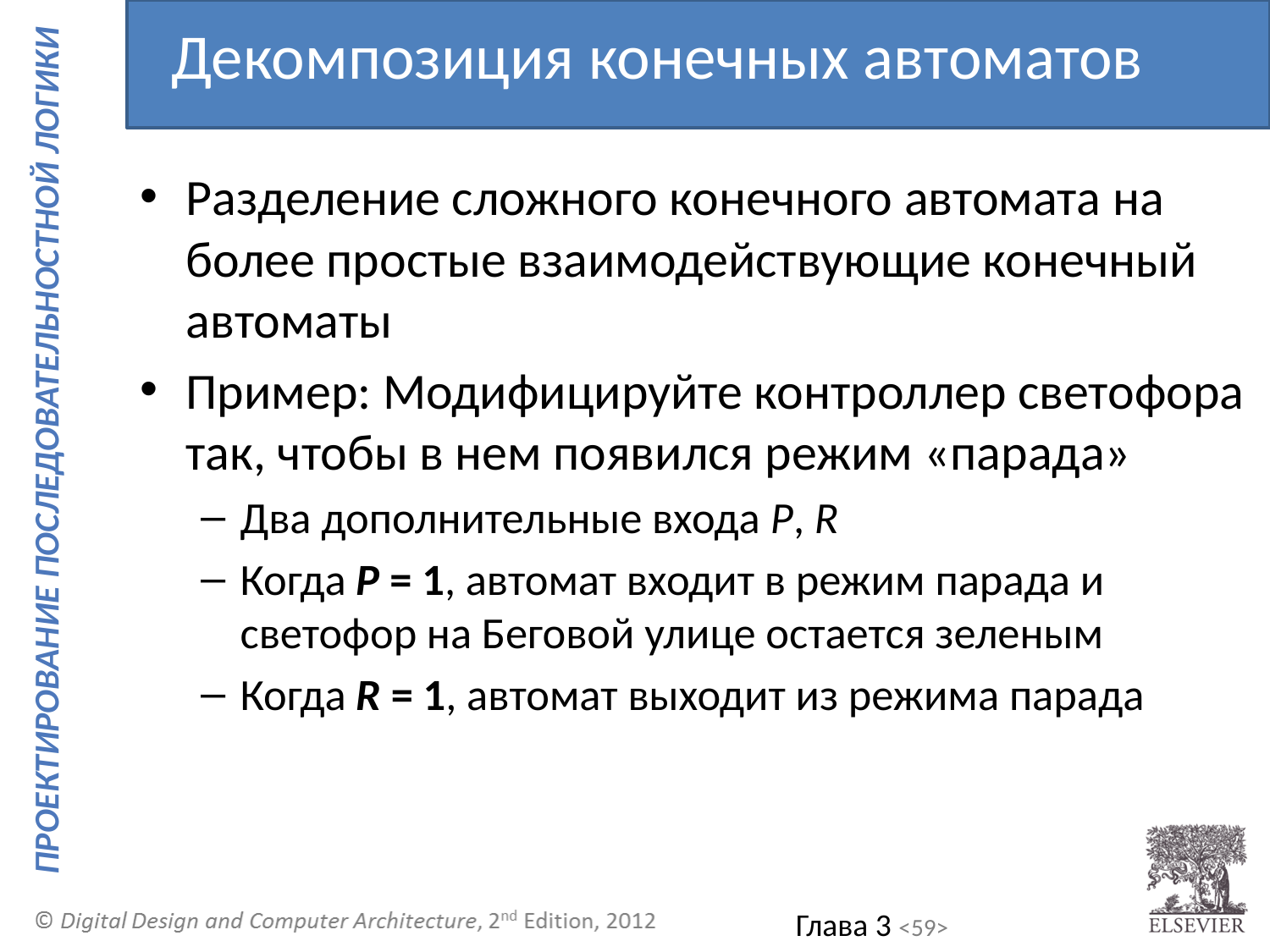

Декомпозиция конечных автоматов
Разделение сложного конечного автомата на более простые взаимодействующие конечный автоматы
Пример: Модифицируйте контроллер светофора так, чтобы в нем появился режим «парада»
Два дополнительные входа P, R
Когда P = 1, автомат входит в режим парада и светофор на Беговой улице остается зеленым
Когда R = 1, автомат выходит из режима парада